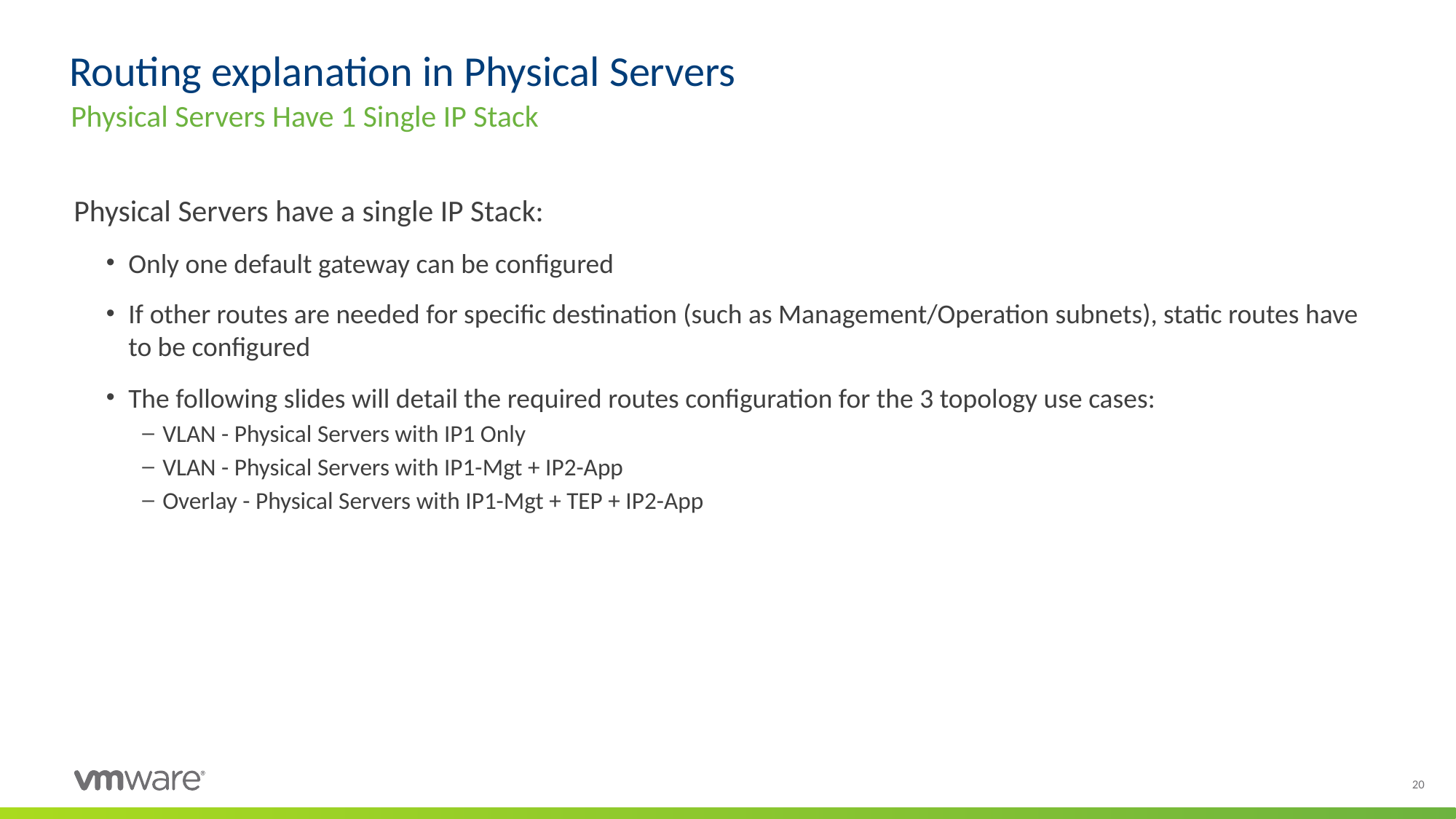

# Routing explanation in Physical Servers
Physical Servers Have 1 Single IP Stack
Physical Servers have a single IP Stack:
Only one default gateway can be configured
If other routes are needed for specific destination (such as Management/Operation subnets), static routes have to be configured
The following slides will detail the required routes configuration for the 3 topology use cases:
VLAN - Physical Servers with IP1 Only
VLAN - Physical Servers with IP1-Mgt + IP2-App
Overlay - Physical Servers with IP1-Mgt + TEP + IP2-App